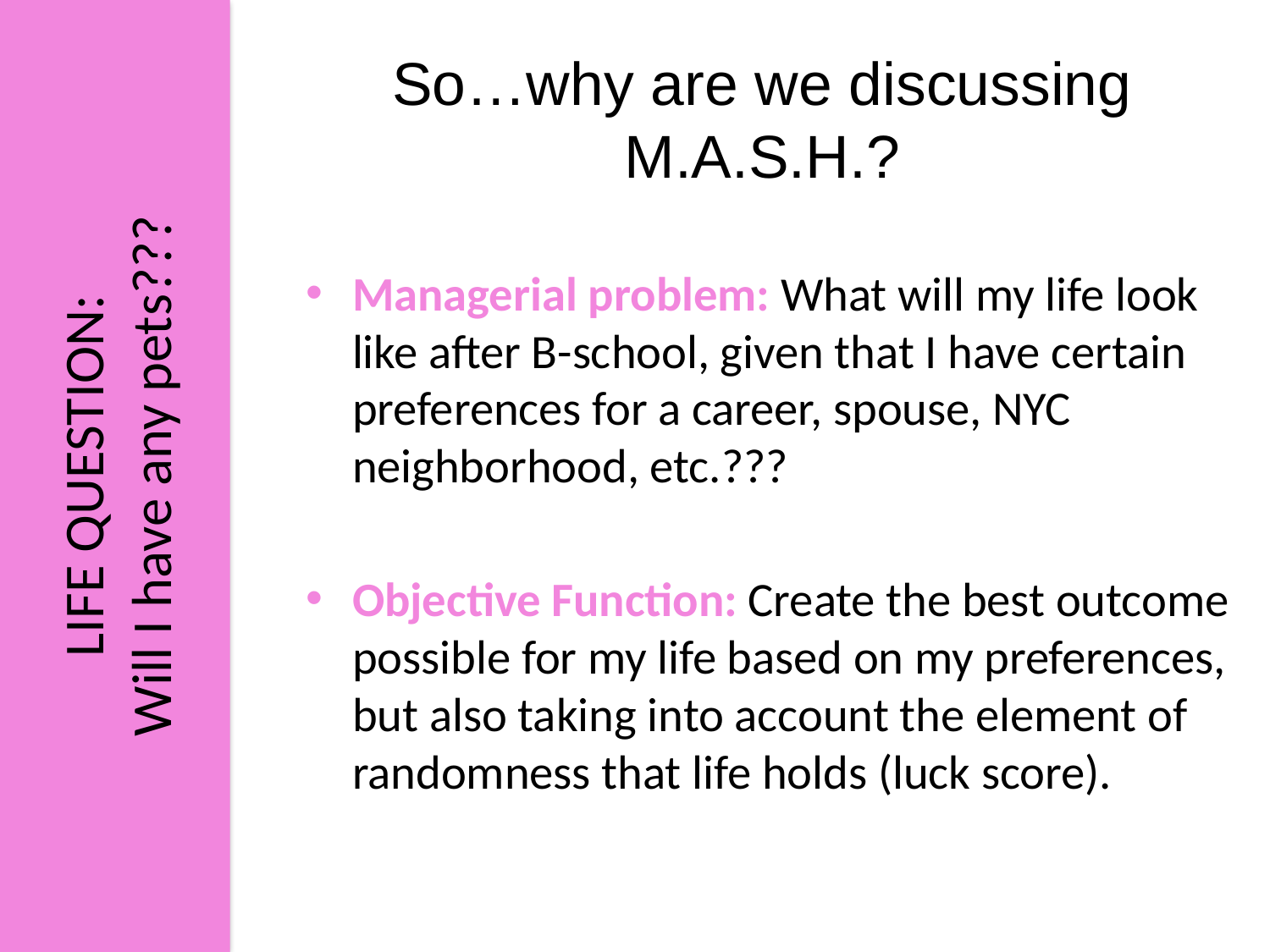

LIFE QUESTION:
Will I have any pets???
# So…why are we discussing M.A.S.H.?
Managerial problem: What will my life look like after B-school, given that I have certain preferences for a career, spouse, NYC neighborhood, etc.???

Objective Function: Create the best outcome possible for my life based on my preferences, but also taking into account the element of randomness that life holds (luck score).